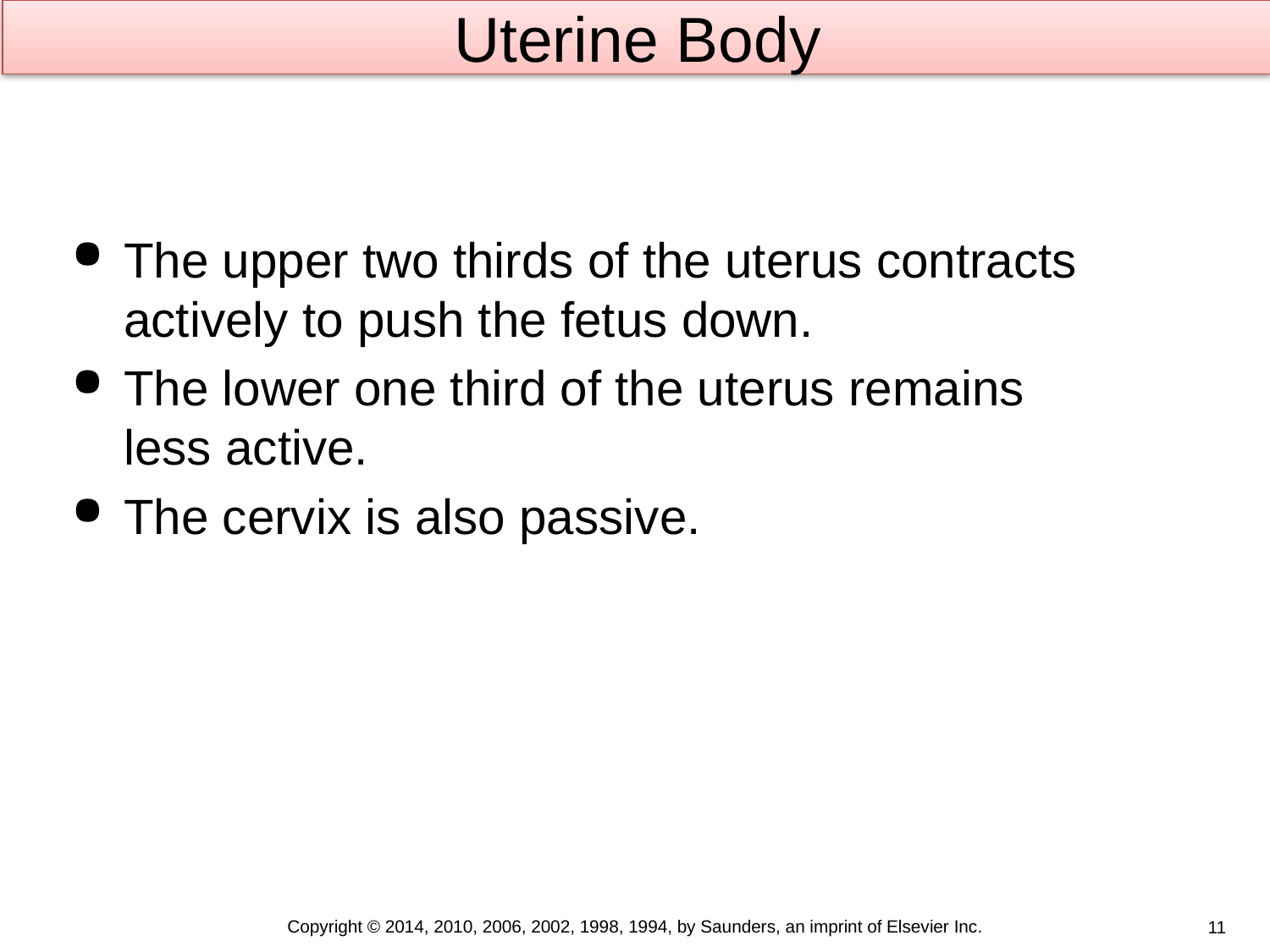

# Uterine Body
The upper two thirds of the uterus contracts
actively to push the fetus down.
The lower one third of the uterus remains
less active.
The cervix is also passive.
Copyright © 2014, 2010, 2006, 2002, 1998, 1994, by Saunders, an imprint of Elsevier Inc.
11